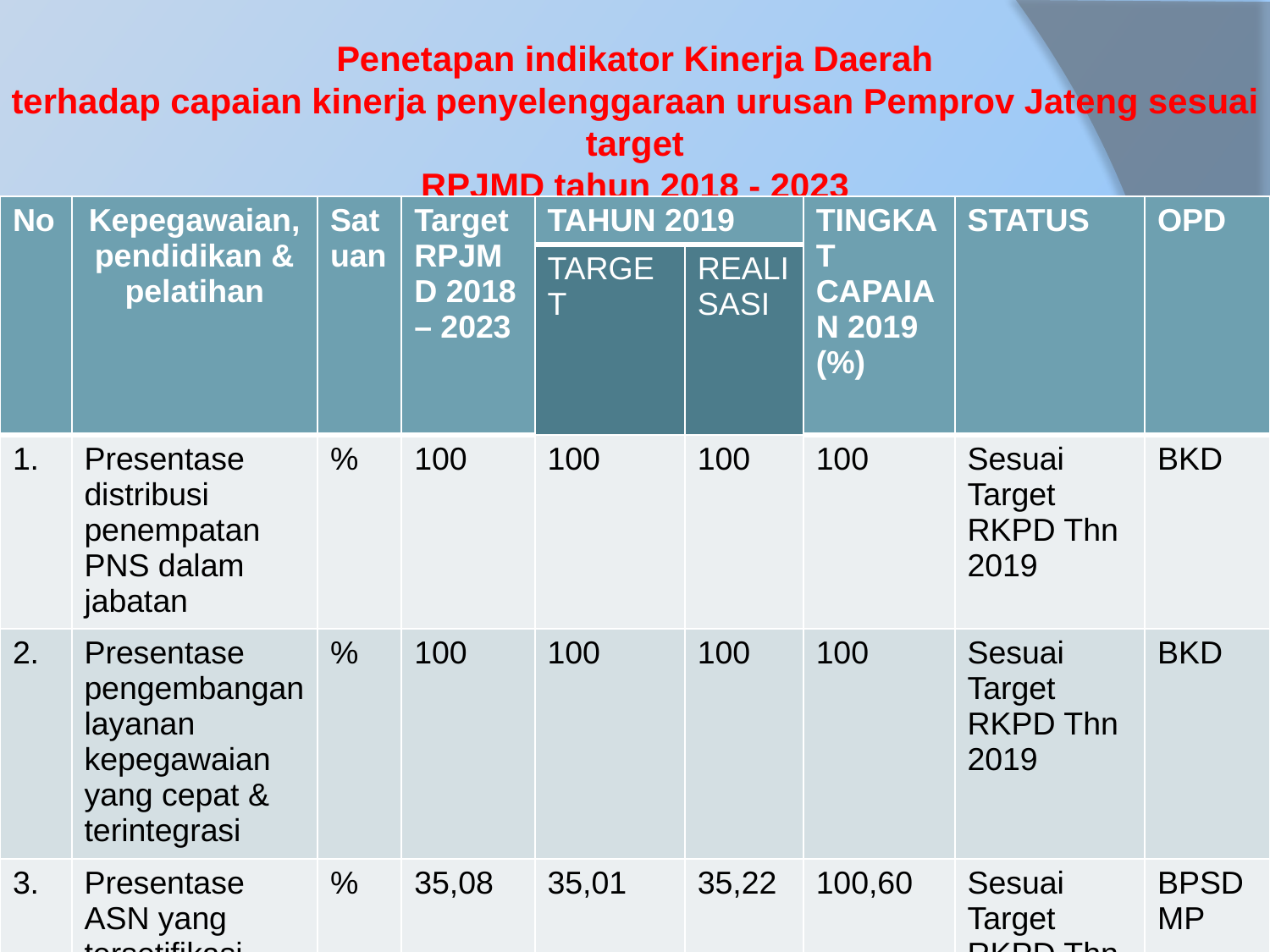

# Penetapan indikator Kinerja Daerah terhadap capaian kinerja penyelenggaraan urusan Pemprov Jateng sesuai target RPJMD tahun 2018 - 2023
| No | Kepegawaian, pendidikan & pelatihan | Satuan | Target RPJMD 2018 – 2023 | TAHUN 2019 |  | TINGKAT CAPAIAN 2019 (%) | STATUS | OPD |
| --- | --- | --- | --- | --- | --- | --- | --- | --- |
|  |  |  |  | TARGET | REALISASI |  |  |  |
| 1. | Presentase distribusi penempatan PNS dalam jabatan | % | 100 | 100 | 100 | 100 | Sesuai Target RKPD Thn 2019 | BKD |
| 2. | Presentase pengembangan layanan kepegawaian yang cepat & terintegrasi | % | 100 | 100 | 100 | 100 | Sesuai Target RKPD Thn 2019 | BKD |
| 3. | Presentase ASN yang tersetifikasi kompetensi | % | 35,08 | 35,01 | 35,22 | 100,60 | Sesuai Target RKPD Thn 2019 | BPSDMP |